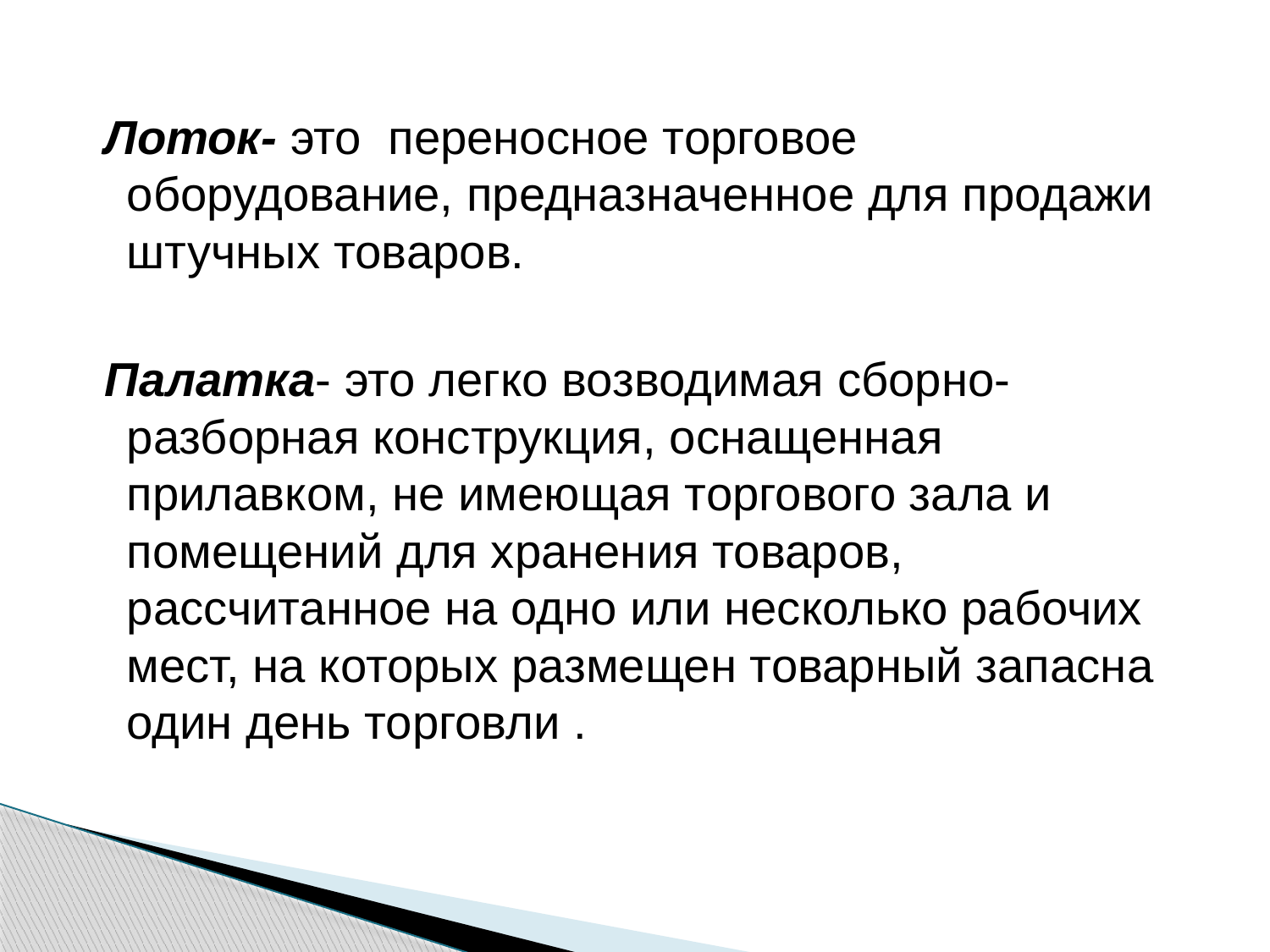

Лоток- это  переносное торговое оборудование, предназначенное для продажи штучных товаров.

 Палатка- это легко возводимая сборно-разборная конструкция, оснащенная прилавком, не имеющая торгового зала и помещений для хранения товаров, рассчитанное на одно или несколько рабочих мест, на которых размещен товарный запасна один день торговли .